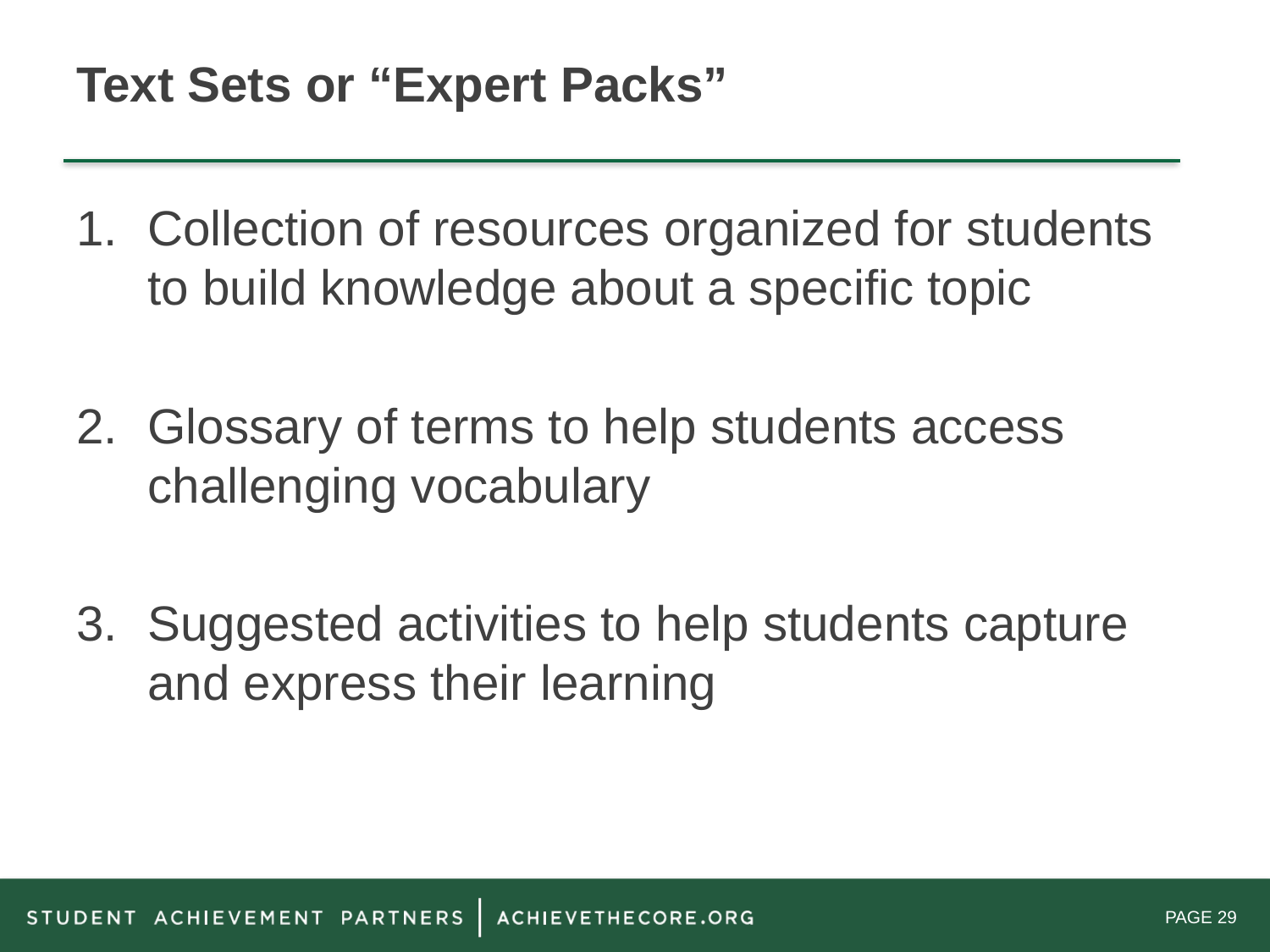

# Text Sets or “Expert Packs”
Collection of resources organized for students to build knowledge about a specific topic

Glossary of terms to help students access challenging vocabulary

Suggested activities to help students capture and express their learning